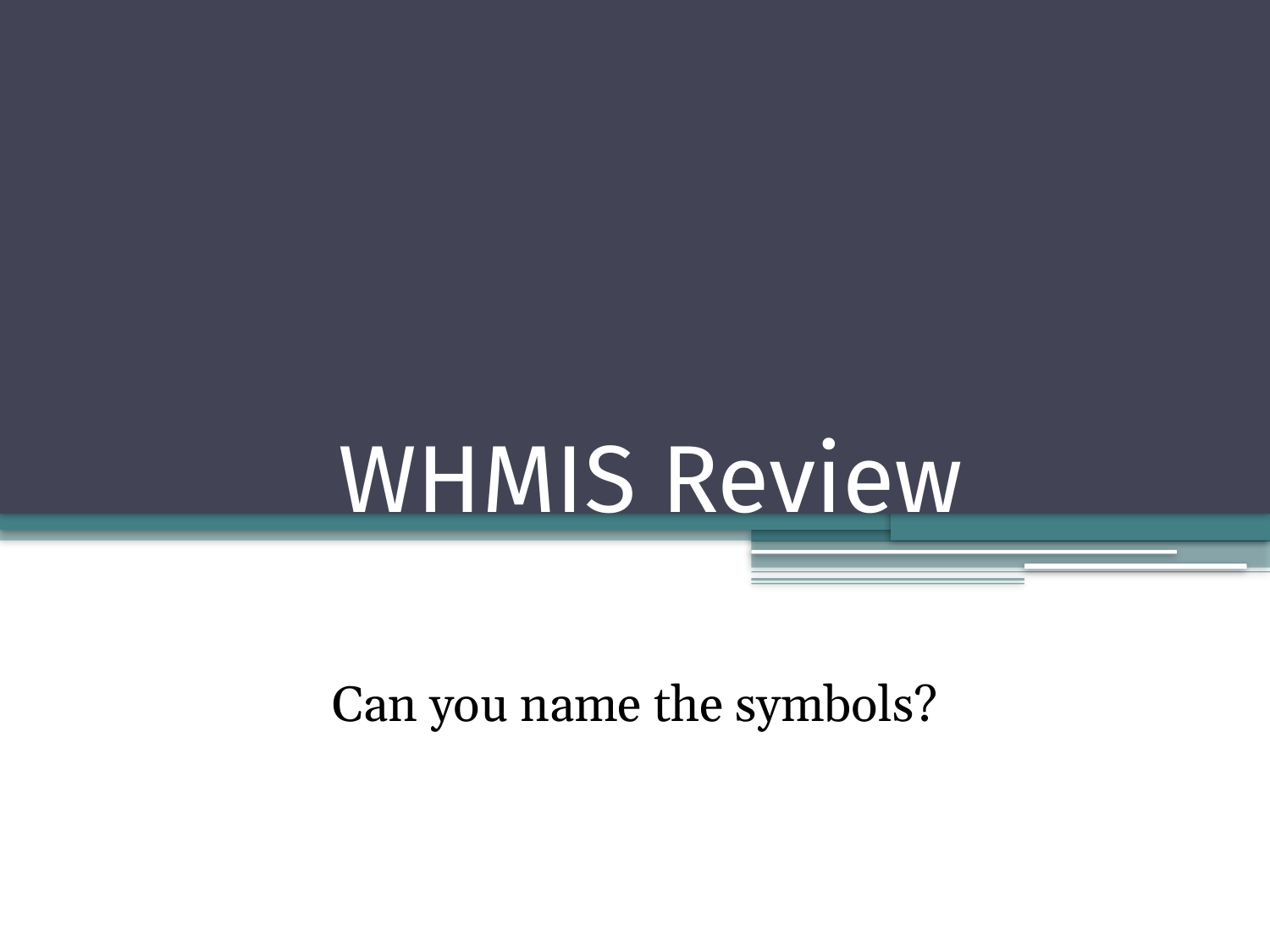

# WHMIS Review
Can you name the symbols?